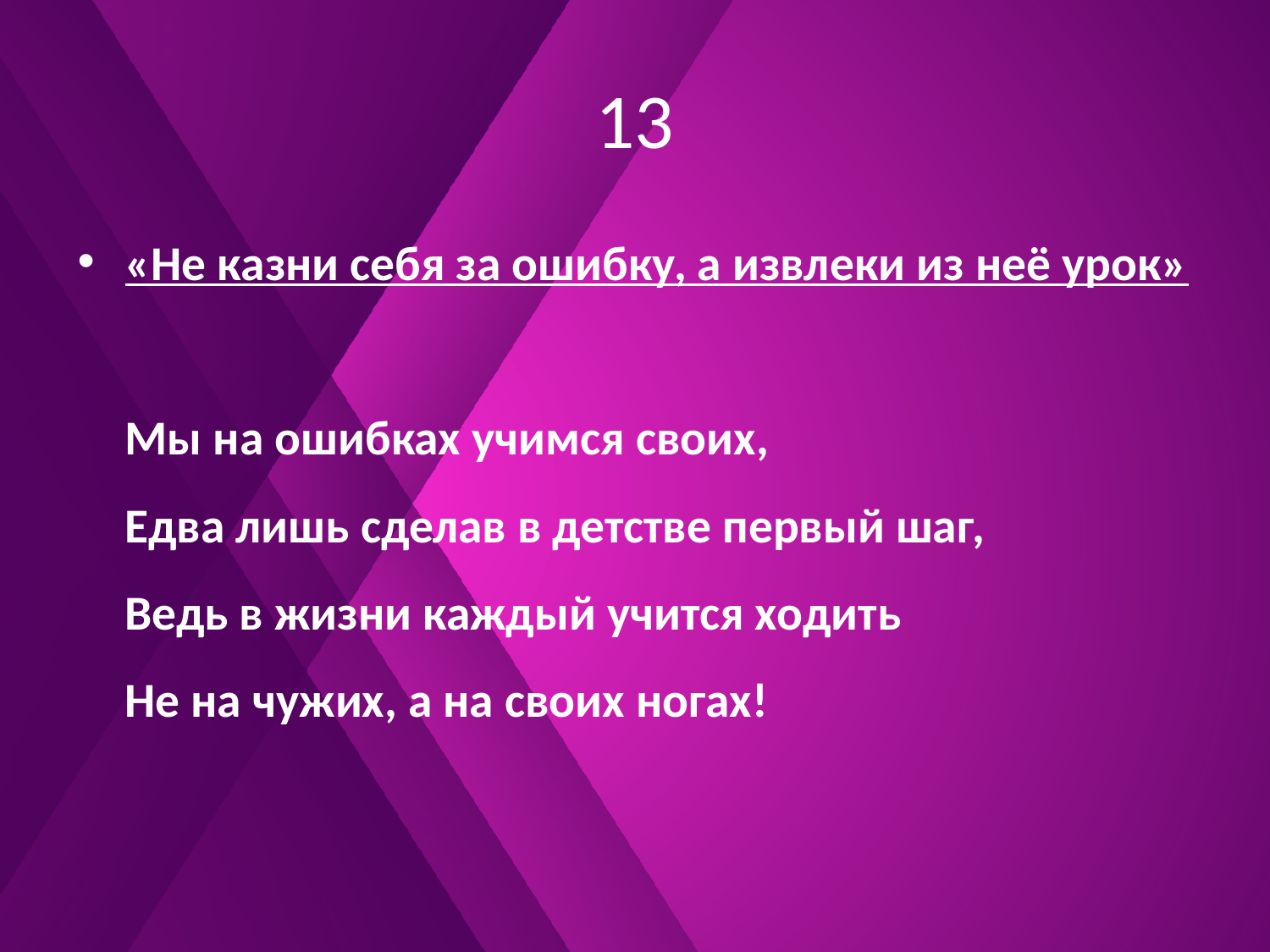

# 13
«Не казни себя за ошибку, а извлеки из неё урок»
Мы на ошибках учимся своих,
Едва лишь сделав в детстве первый шаг,
Ведь в жизни каждый учится ходить
Не на чужих, а на своих ногах!